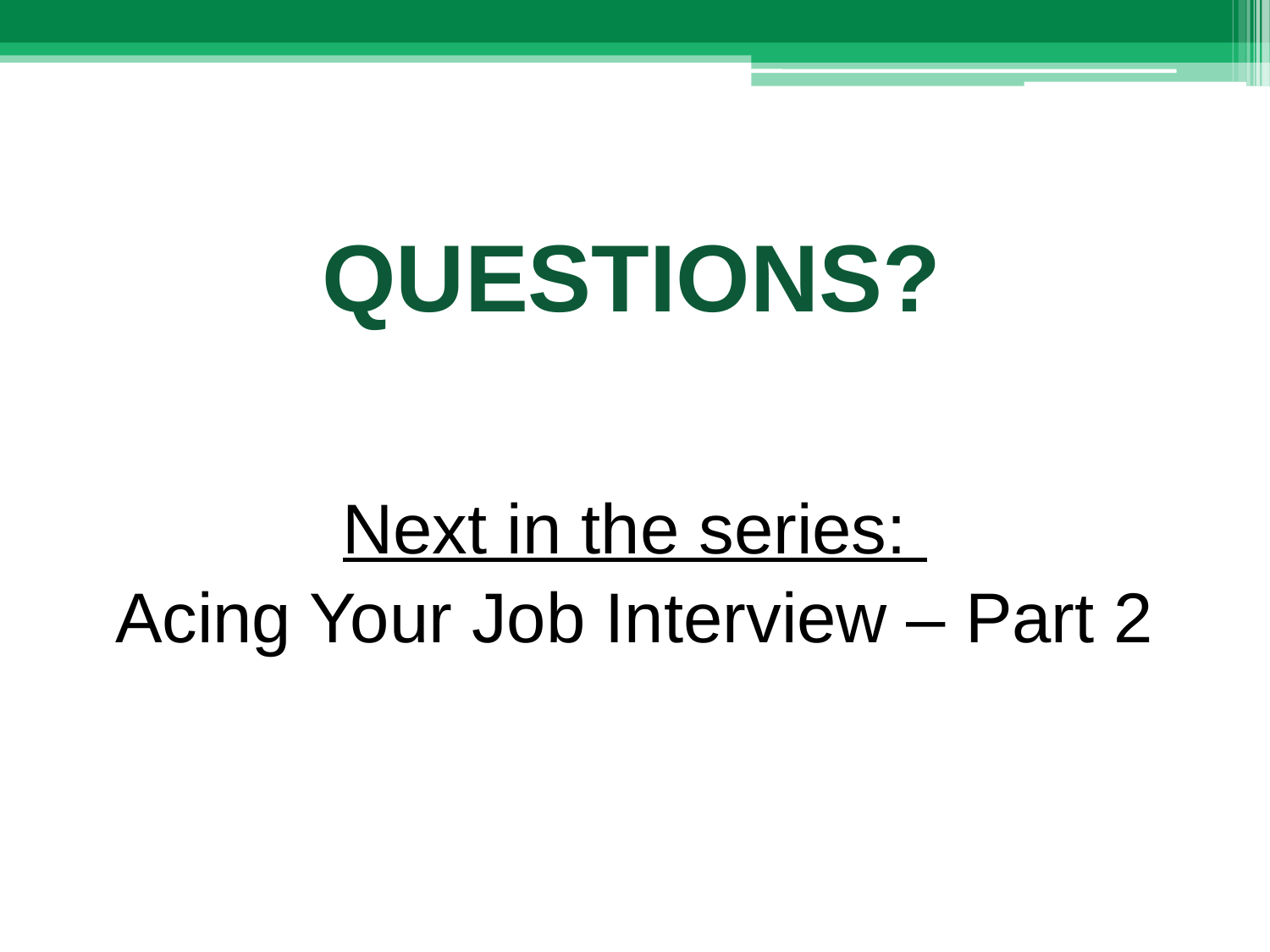

# QUESTIONS?

Next in the series:
Acing Your Job Interview – Part 2